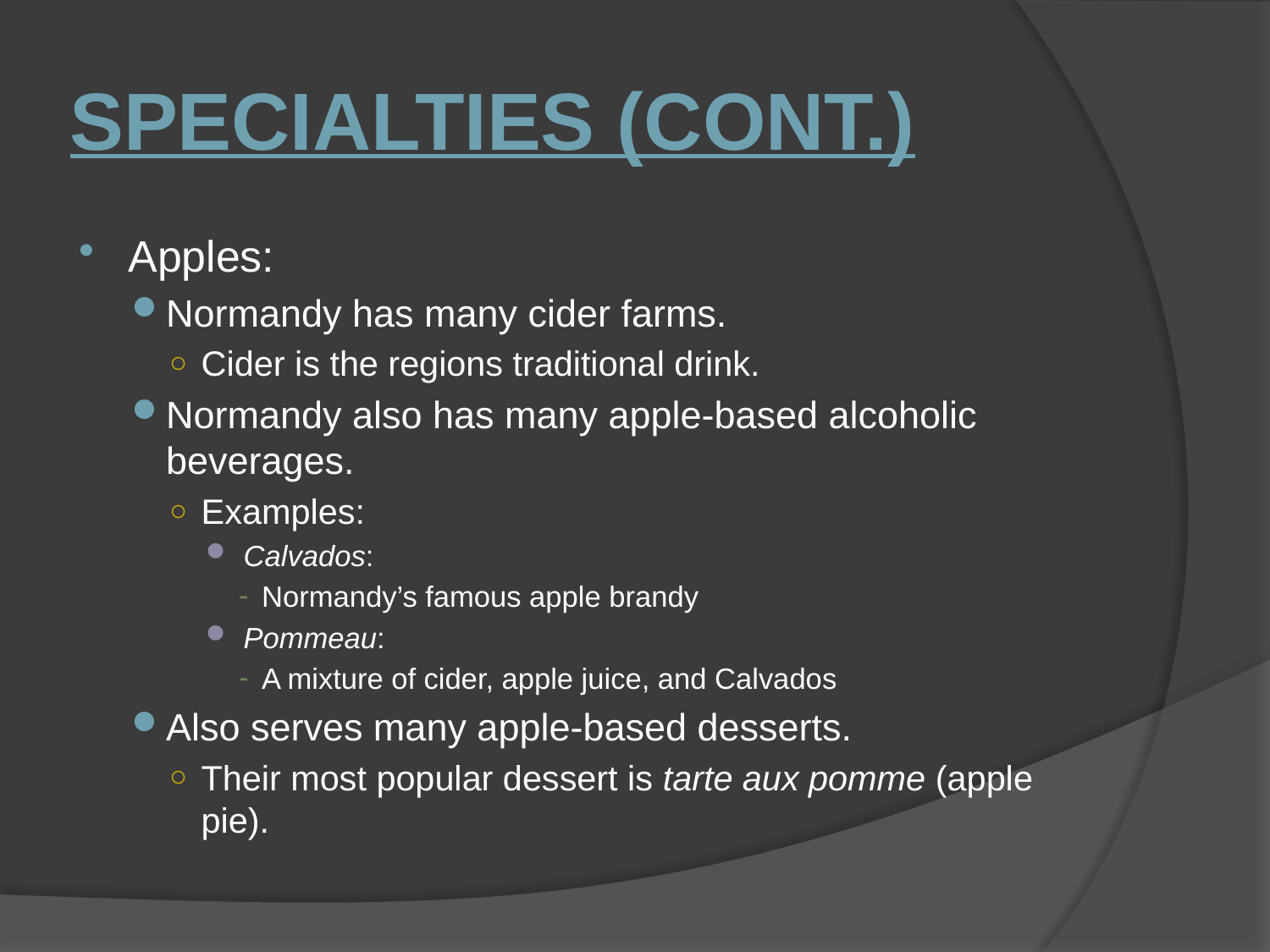

# Specialties (Cont.)
Apples:
Normandy has many cider farms.
Cider is the regions traditional drink.
Normandy also has many apple-based alcoholic beverages.
Examples:
 Calvados:
Normandy’s famous apple brandy
 Pommeau:
A mixture of cider, apple juice, and Calvados
Also serves many apple-based desserts.
Their most popular dessert is tarte aux pomme (apple pie).